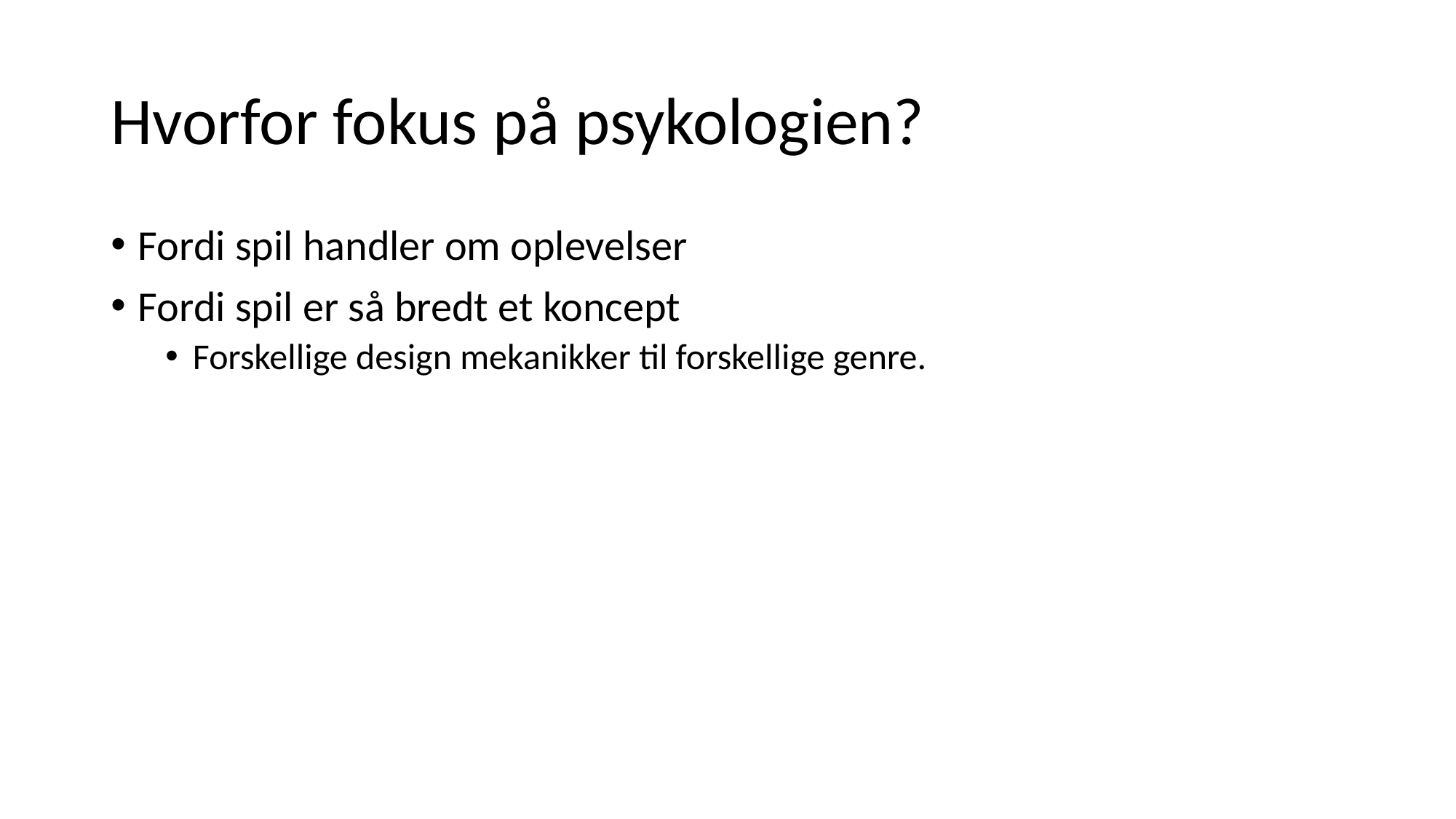

# Hvorfor fokus på psykologien?
Fordi spil handler om oplevelser
Fordi spil er så bredt et koncept
Forskellige design mekanikker til forskellige genre.